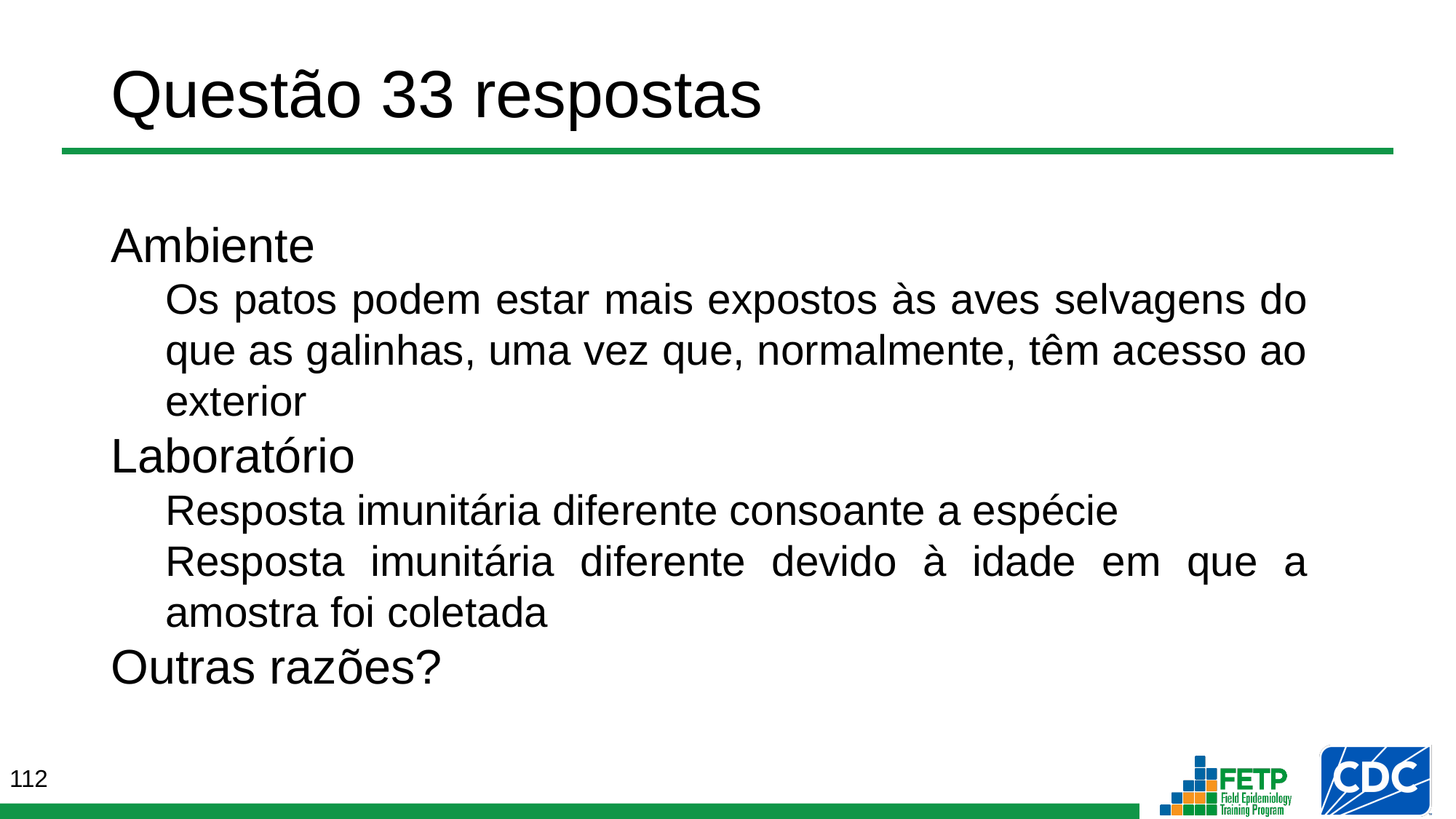

# Questão 33 respostas
Ambiente
Os patos podem estar mais expostos às aves selvagens do que as galinhas, uma vez que, normalmente, têm acesso ao exterior
Laboratório
Resposta imunitária diferente consoante a espécie
Resposta imunitária diferente devido à idade em que a amostra foi coletada
Outras razões?